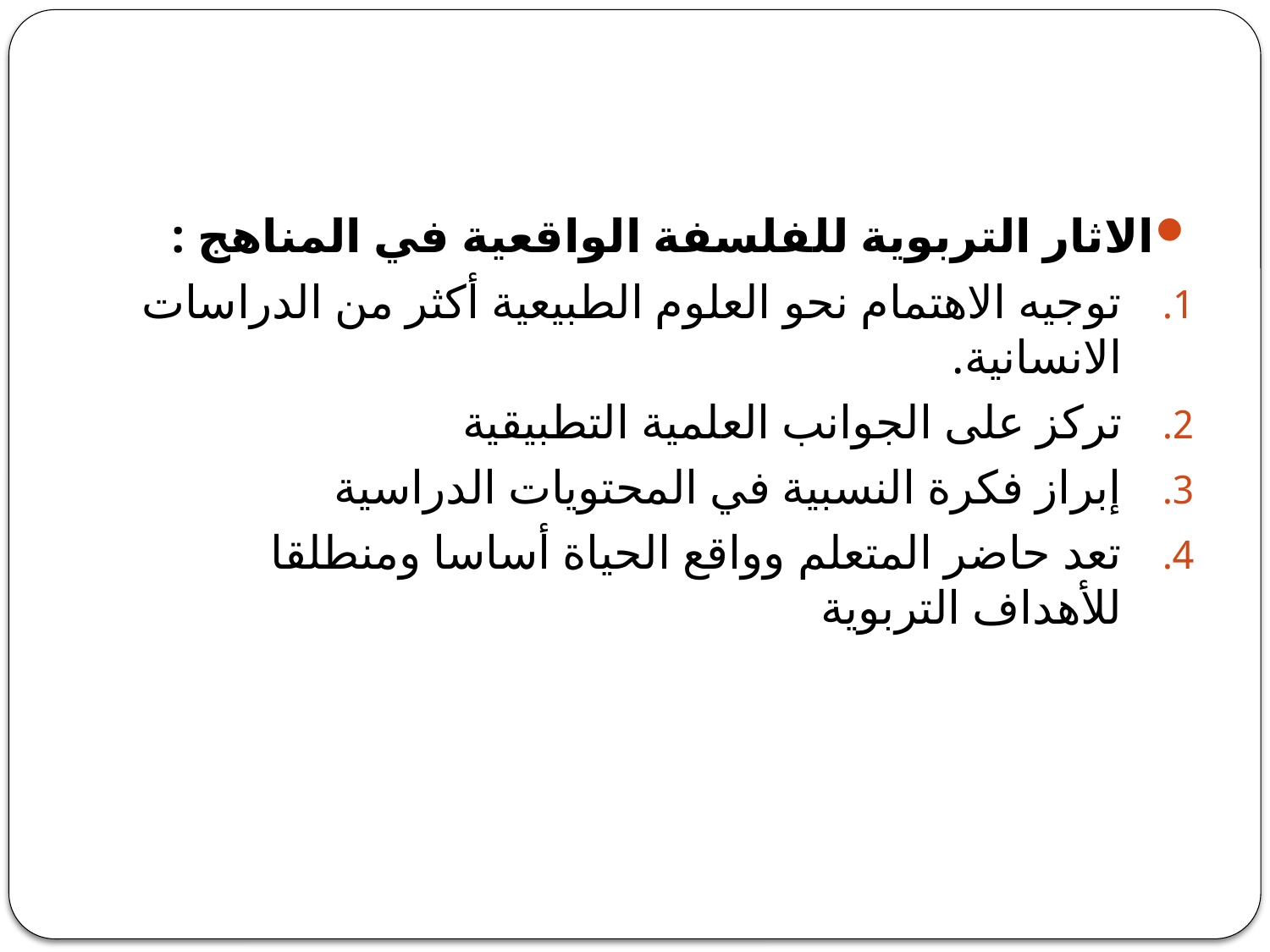

#
الاثار التربوية للفلسفة الواقعية في المناهج :
توجيه الاهتمام نحو العلوم الطبيعية أكثر من الدراسات الانسانية.
تركز على الجوانب العلمية التطبيقية
إبراز فكرة النسبية في المحتويات الدراسية
تعد حاضر المتعلم وواقع الحياة أساسا ومنطلقا للأهداف التربوية